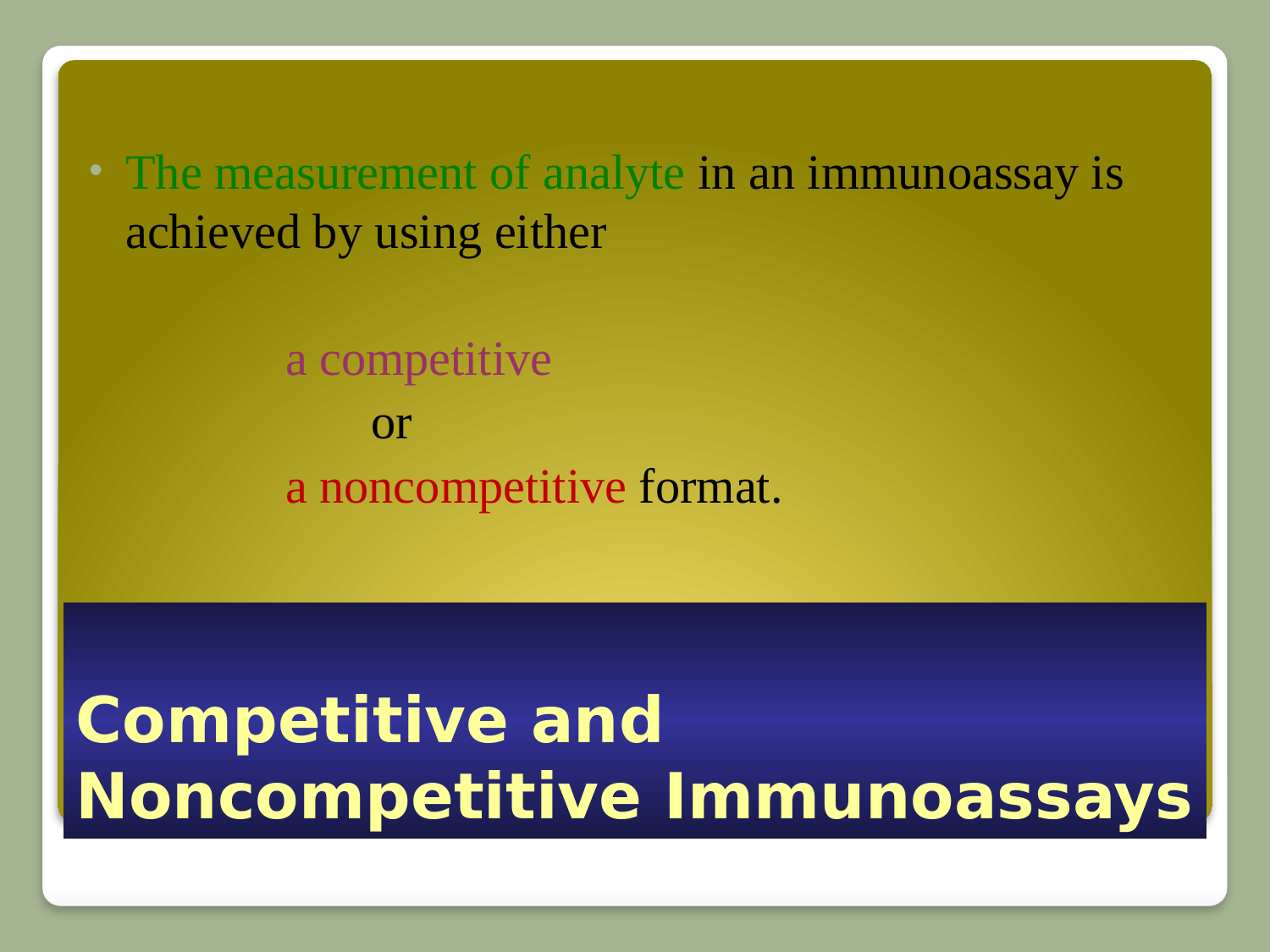

The measurement of analyte in an immunoassay is achieved by using either

                a competitive
                       or
                a noncompetitive format.

# Competitive and Noncompetitive Immunoassays